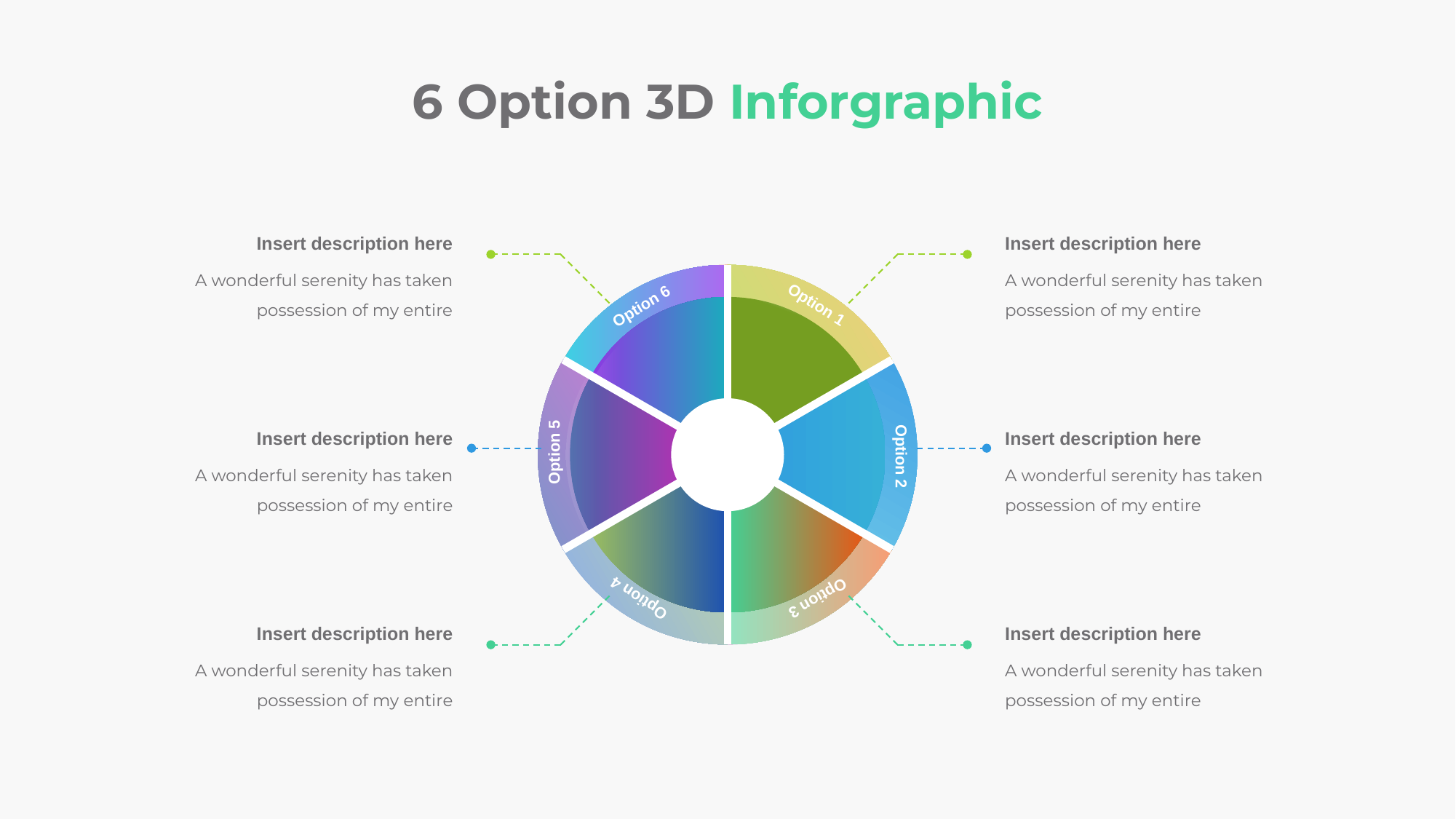

6 Option 3D Inforgraphic
Insert description here
A wonderful serenity has taken possession of my entire
A wonderful serenity has taken possession of my entire
Insert description here
A wonderful serenity has taken possession of my entire
Insert description here
Insert description here
A wonderful serenity has taken possession of my entire

Option 1
Option 6
A wonderful serenity has taken possession of my entire
Insert description here
Option 2
Option 5
Option 3
Option 4
A wonderful serenity has taken possession of my entire
Insert description here